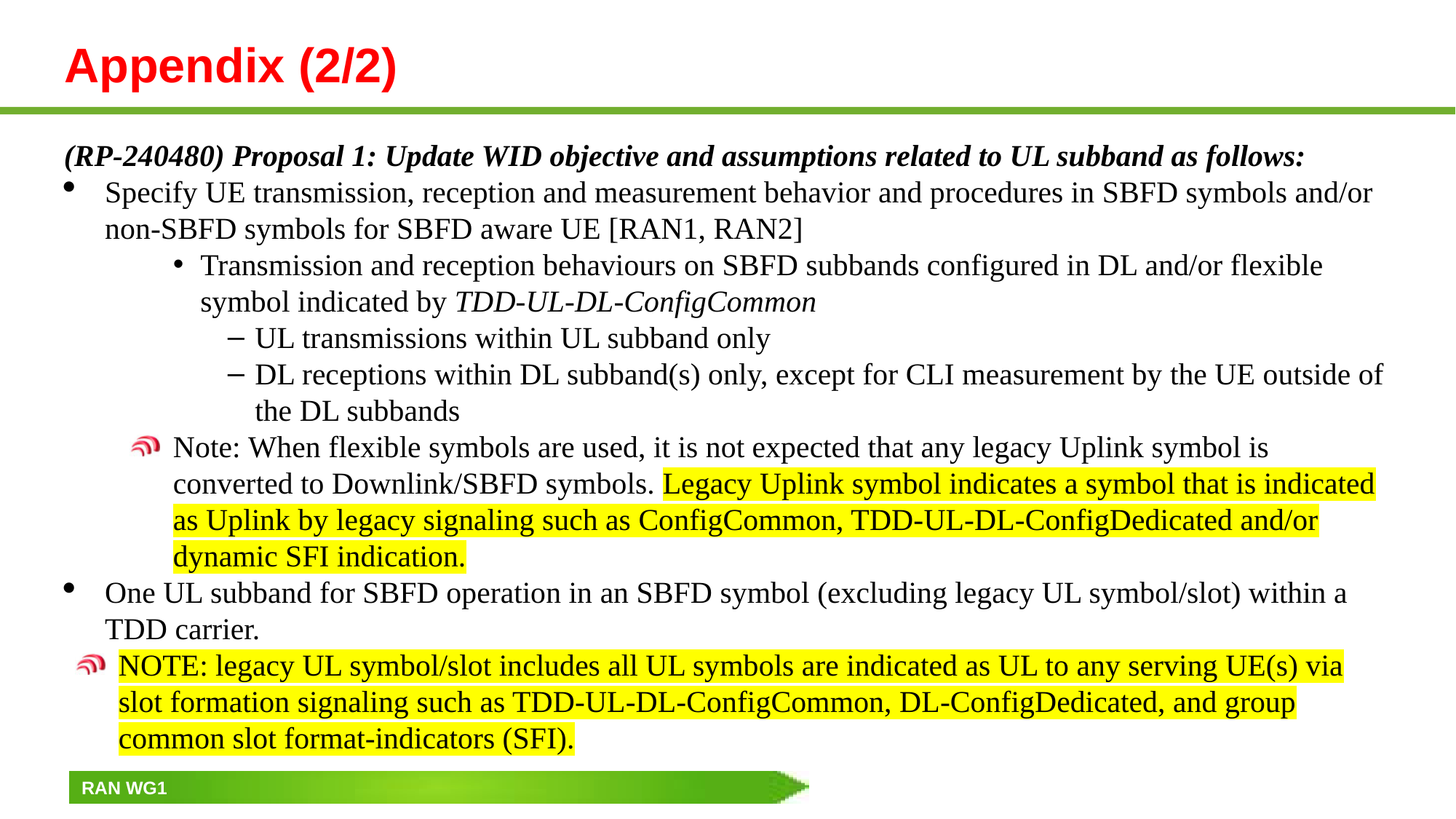

# Appendix (2/2)
(RP-240480) Proposal 1: Update WID objective and assumptions related to UL subband as follows:
Specify UE transmission, reception and measurement behavior and procedures in SBFD symbols and/or non-SBFD symbols for SBFD aware UE [RAN1, RAN2]
Transmission and reception behaviours on SBFD subbands configured in DL and/or flexible symbol indicated by TDD-UL-DL-ConfigCommon
UL transmissions within UL subband only
DL receptions within DL subband(s) only, except for CLI measurement by the UE outside of the DL subbands
Note: When flexible symbols are used, it is not expected that any legacy Uplink symbol is converted to Downlink/SBFD symbols. Legacy Uplink symbol indicates a symbol that is indicated as Uplink by legacy signaling such as ConfigCommon, TDD-UL-DL-ConfigDedicated and/or dynamic SFI indication.
One UL subband for SBFD operation in an SBFD symbol (excluding legacy UL symbol/slot) within a TDD carrier.
NOTE: legacy UL symbol/slot includes all UL symbols are indicated as UL to any serving UE(s) via slot formation signaling such as TDD-UL-DL-ConfigCommon, DL-ConfigDedicated, and group common slot format-indicators (SFI).